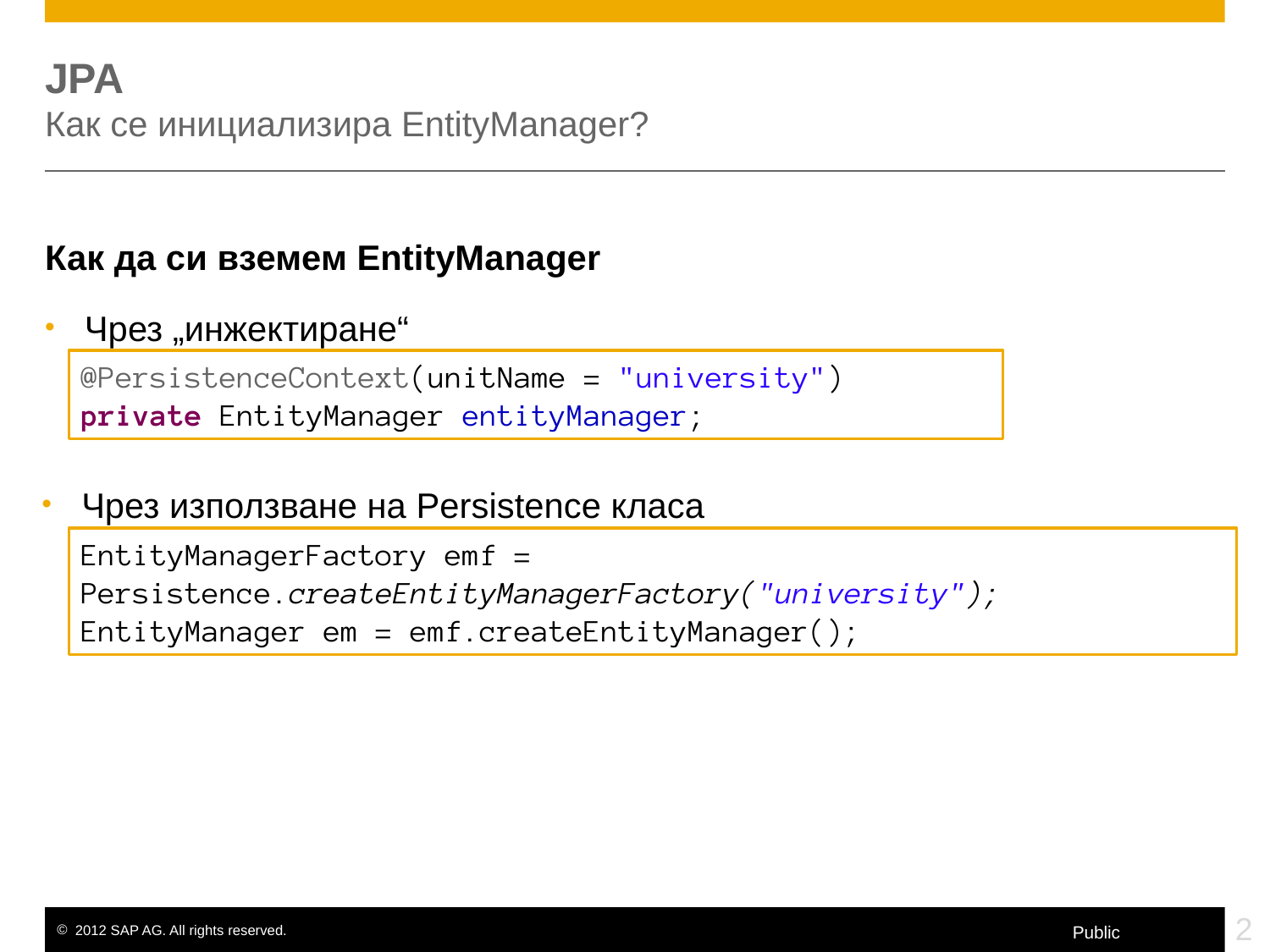

# JPA Как се инициализира EntityManager?
Как да си вземем EntityManager
Чрез „инжектиране“
@PersistenceContext(unitName = "university")
private EntityManager entityManager;
Чрез използване на Persistence класа
EntityManagerFactory emf = Persistence.createEntityManagerFactory("university");
EntityManager em = emf.createEntityManager();
2